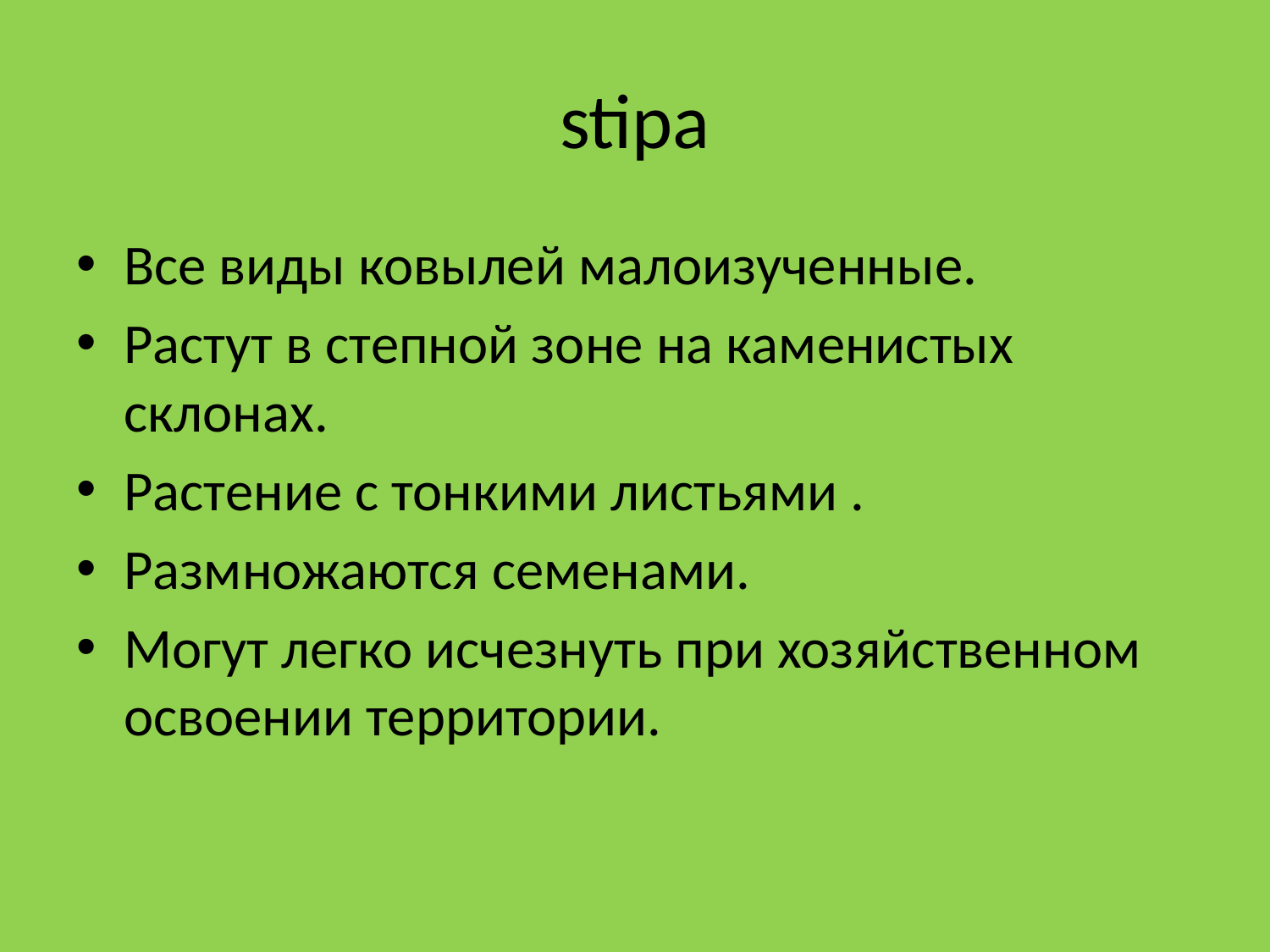

# stipa
Все виды ковылей малоизученные.
Растут в степной зоне на каменистых склонах.
Растение с тонкими листьями .
Размножаются семенами.
Могут легко исчезнуть при хозяйственном освоении территории.